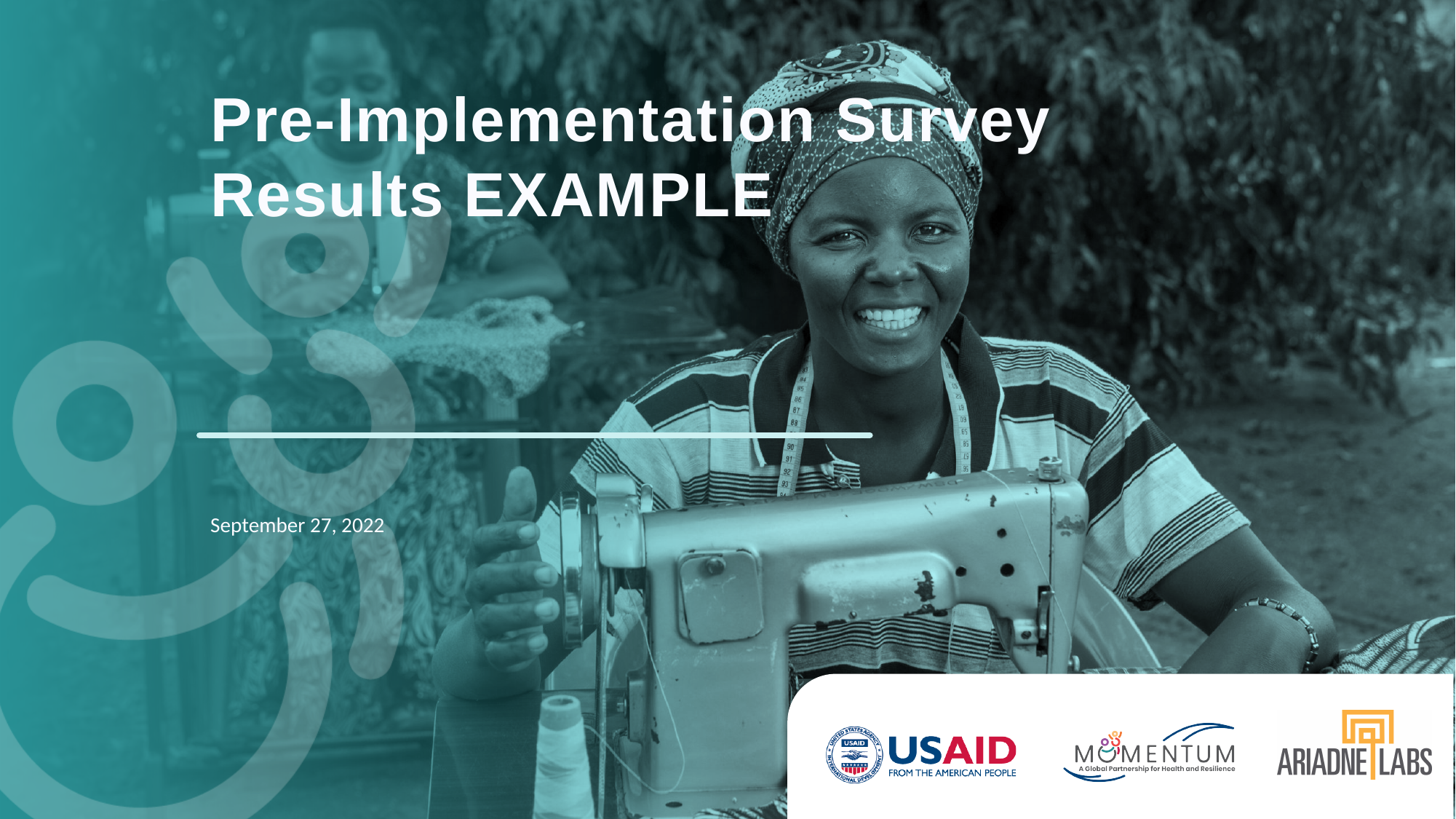

Pre-Implementation Survey Results EXAMPLE
September 27, 2022